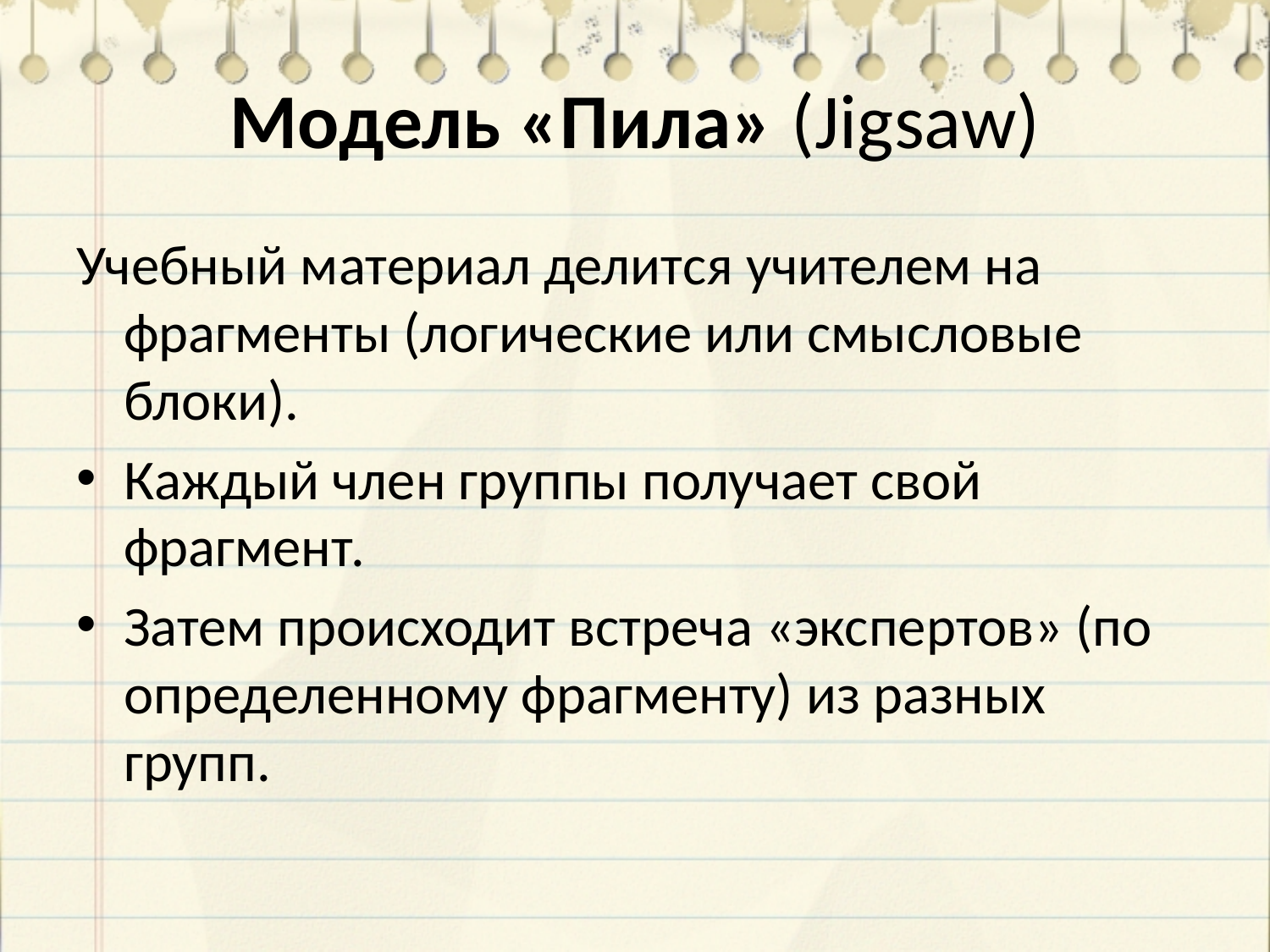

# Модель «Пила» (Jigsaw)
Учебный материал делится учителем на фрагменты (логические или смысловые блоки).
Каждый член группы получает свой фрагмент.
Затем происходит встреча «экспертов» (по определенному фрагменту) из разных групп.